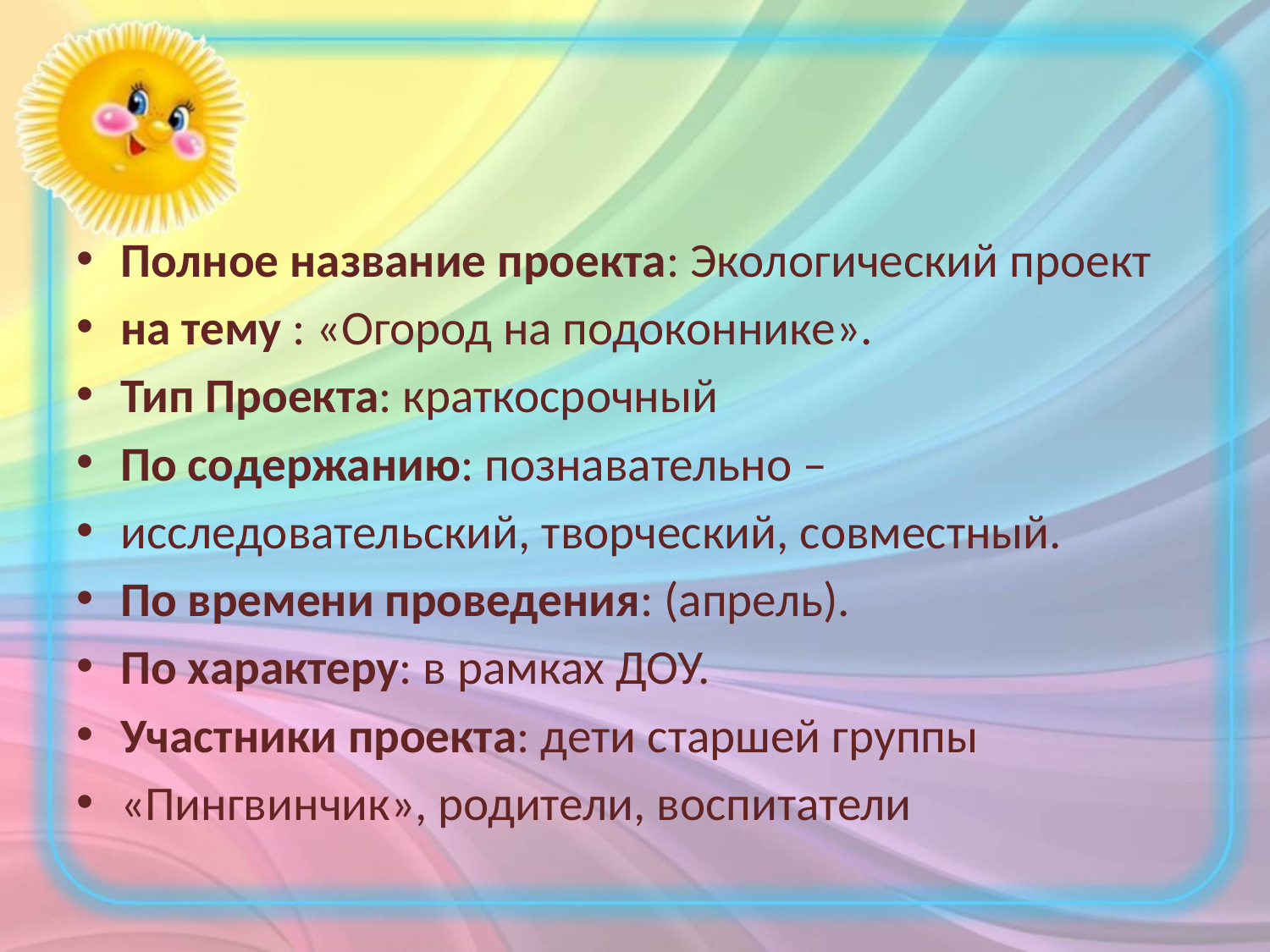

#
Полное название проекта: Экологический проект
на тему : «Огород на подоконнике».
Тип Проекта: краткосрочный
По содержанию: познавательно –
исследовательский, творческий, совместный.
По времени проведения: (апрель).
По характеру: в рамках ДОУ.
Участники проекта: дети старшей группы
«Пингвинчик», родители, воспитатели